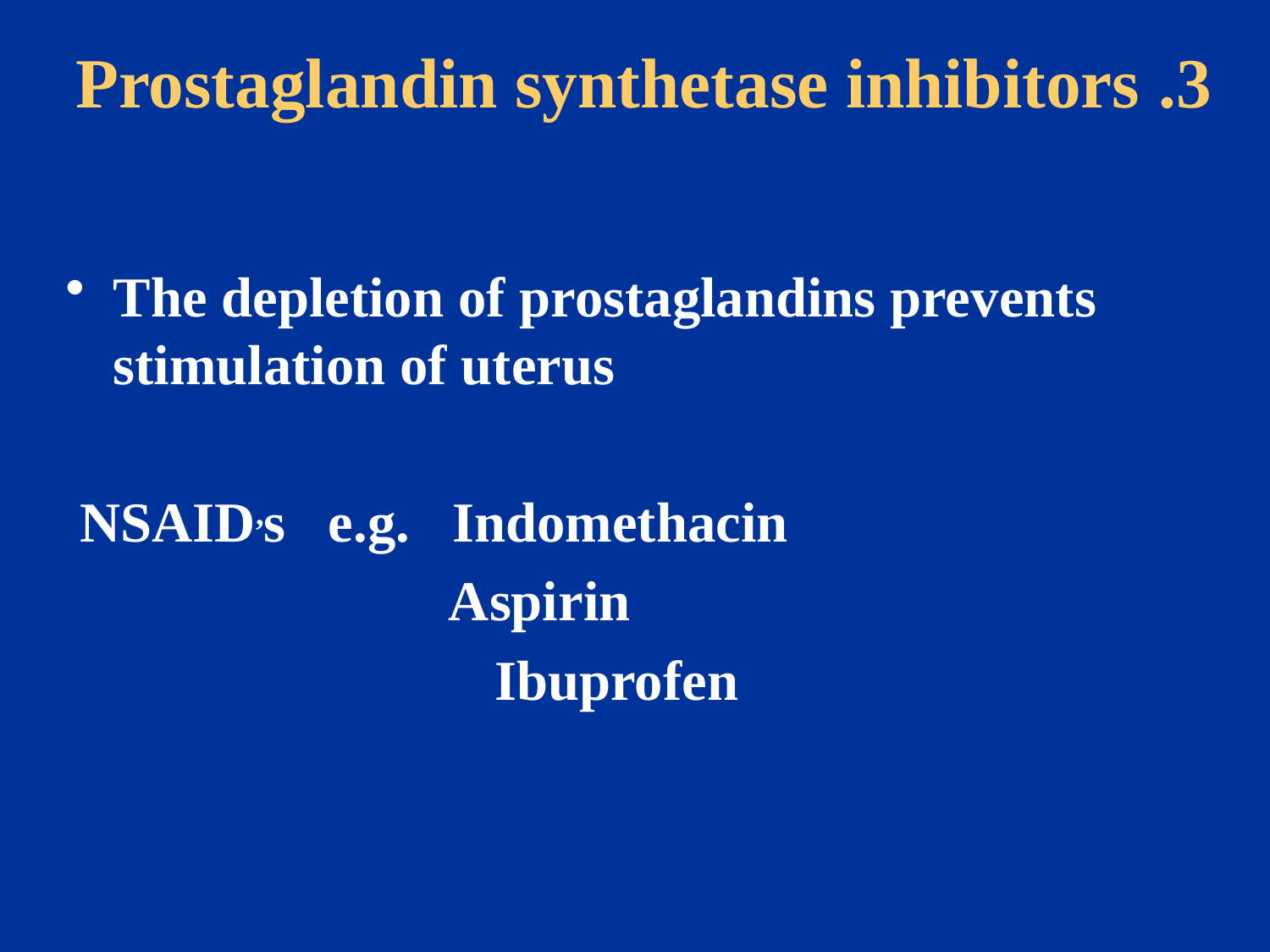

# 3. Prostaglandin synthetase inhibitors
The depletion of prostaglandins prevents stimulation of uterus

 NSAID,s   e.g.   Indomethacin
                           Aspirin
			         Ibuprofen